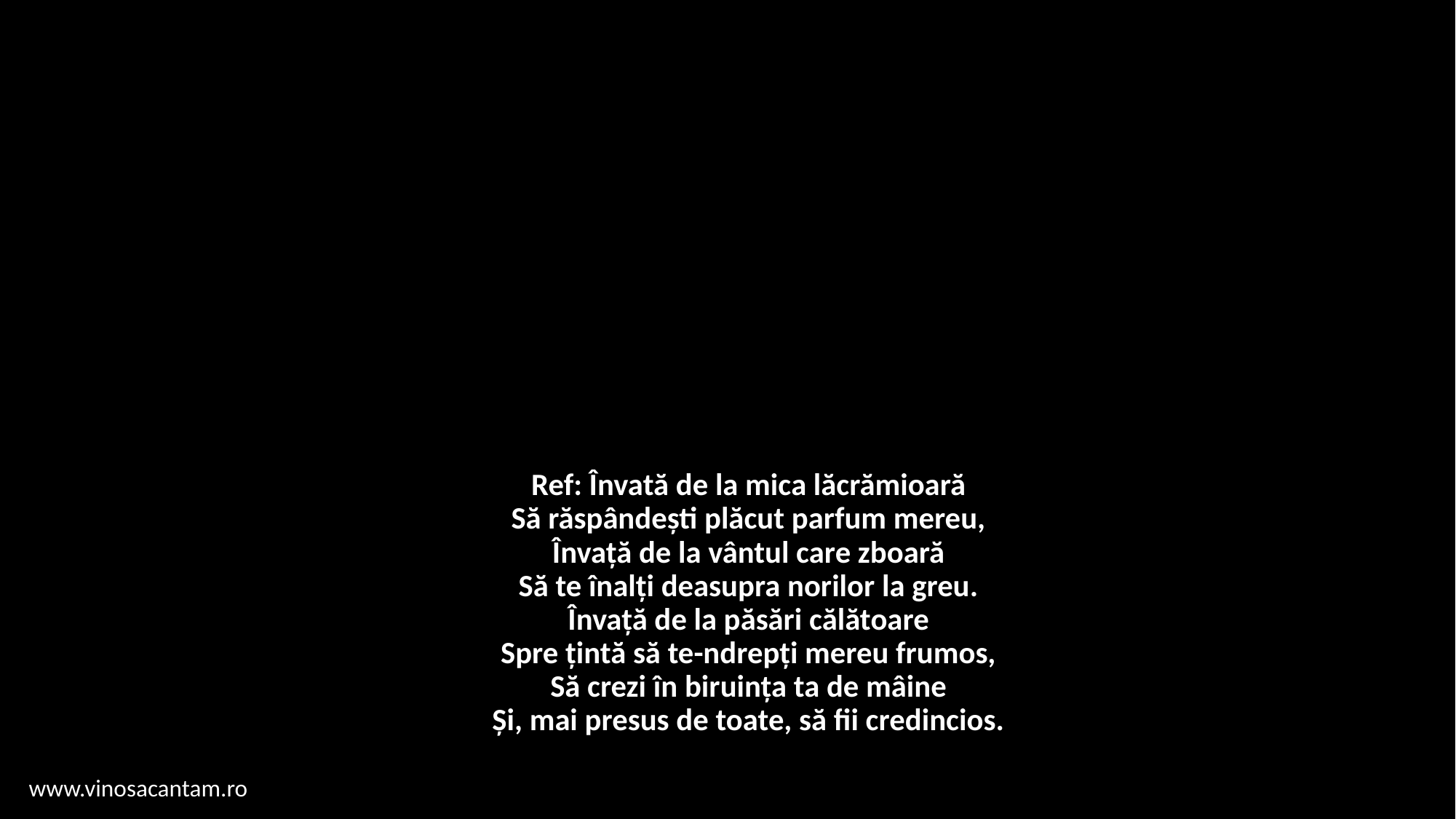

# Ref: Învată de la mica lăcrămioară Să răspândești plăcut parfum mereu, Învață de la vântul care zboară Să te înalți deasupra norilor la greu. Învață de la păsări călătoare Spre țintă să te-ndrepți mereu frumos, Să crezi în biruința ta de mâine Și, mai presus de toate, să fii credincios.
www.vinosacantam.ro